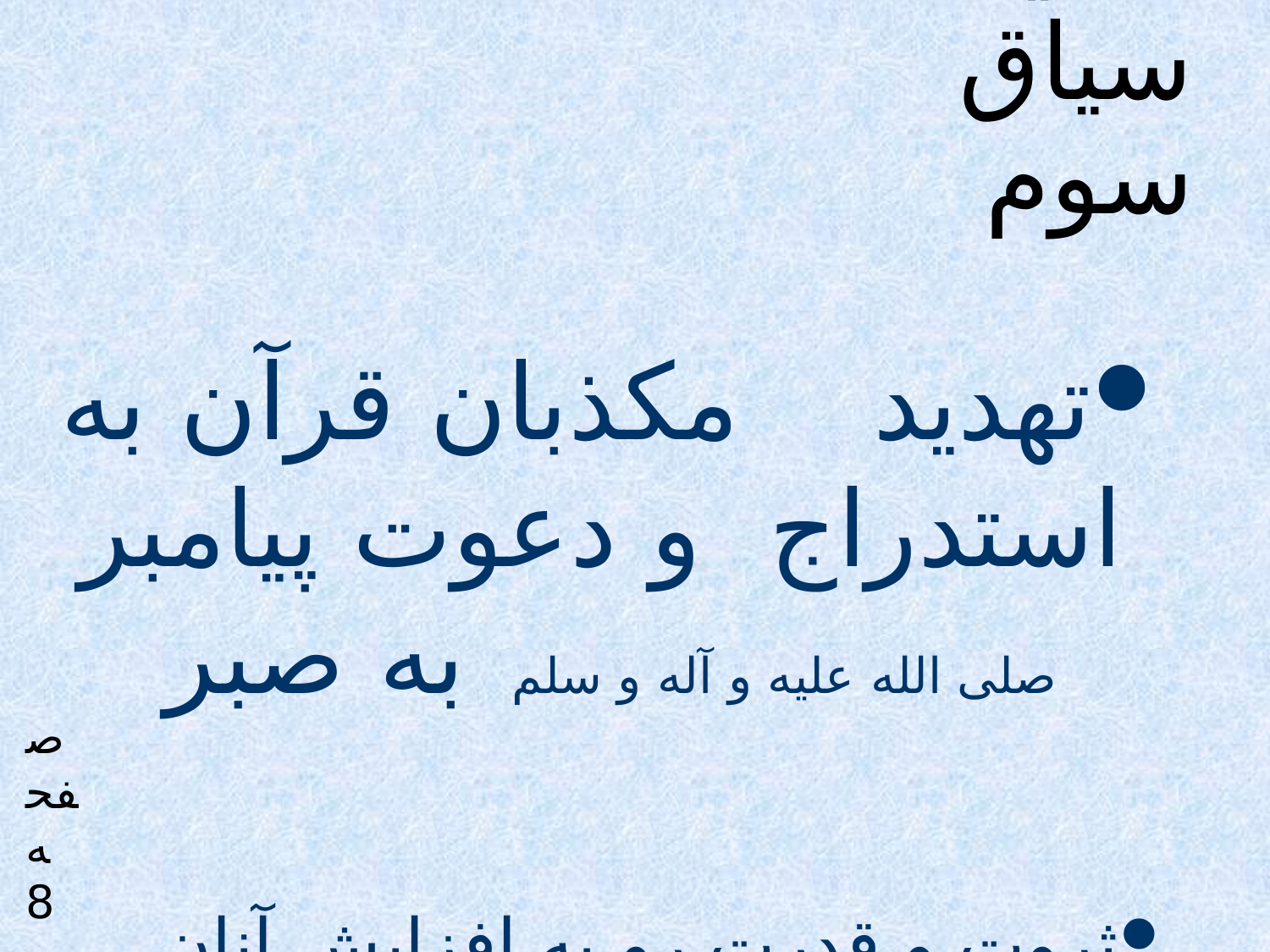

# جهت هدایتی سیاق سوم
تهدید    مکذبان قرآن به استدراج  و دعوت پیامبر   صلی الله علیه و آله و سلم   به صبر
ثروت و قدرت رو به افزایش آنان، تنها   نشانه  استدراج  و  املاء  و    کید   خداست
 نه دلیل برتری عاقبت آنان از مسلمانان متقی
صفحه 8